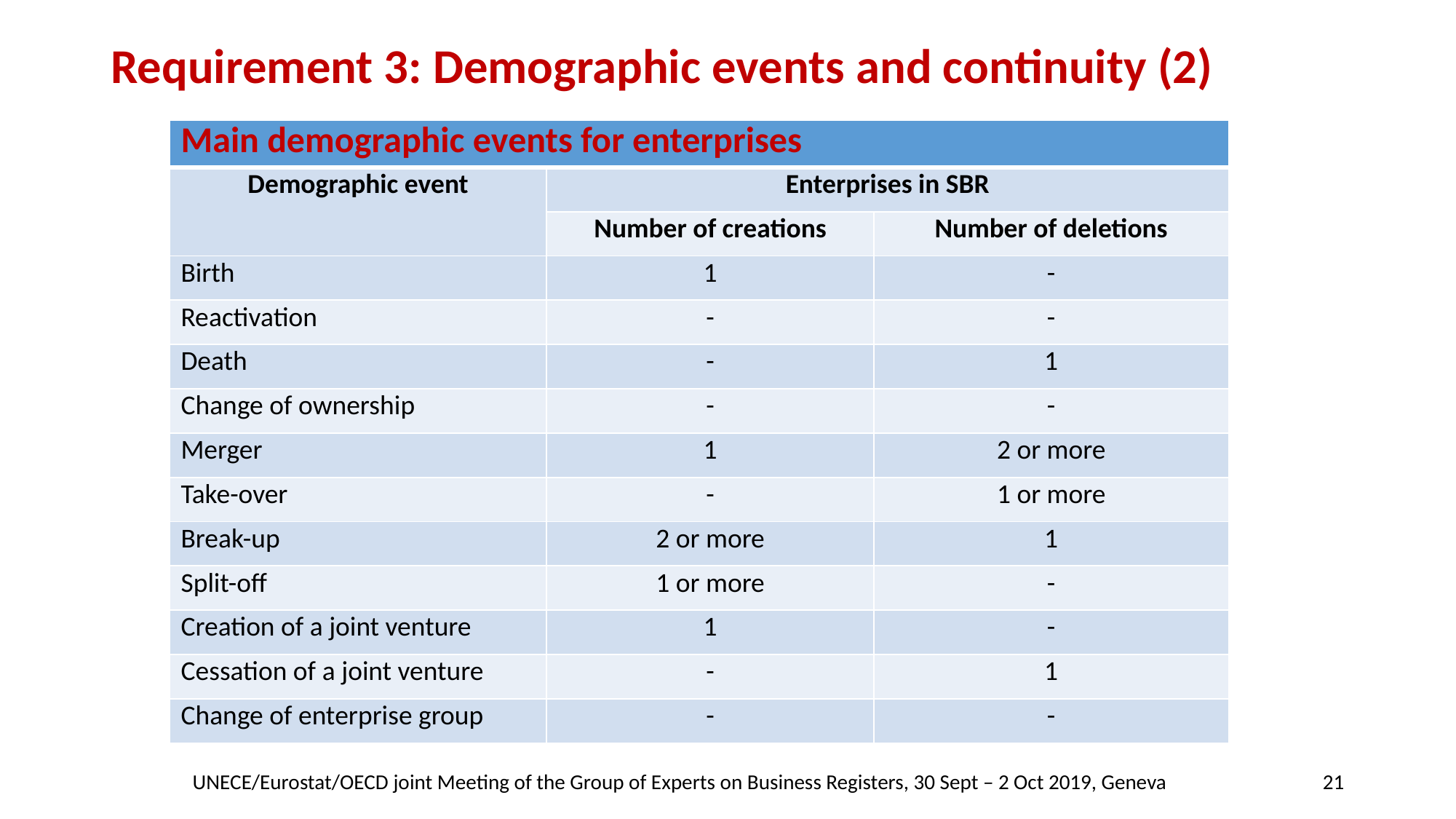

# Requirement 3: Demographic events and continuity (2)
| Main demographic events for enterprises |  |  |
| --- | --- | --- |
| Demographic event | Enterprises in SBR |  |
|  | Number of creations | Number of deletions |
| Birth | 1 | - |
| Reactivation | - | - |
| Death | - | 1 |
| Change of ownership | - | - |
| Merger | 1 | 2 or more |
| Take-over | - | 1 or more |
| Break-up | 2 or more | 1 |
| Split-off | 1 or more | - |
| Creation of a joint venture | 1 | - |
| Cessation of a joint venture | - | 1 |
| Change of enterprise group | - | - |
UNECE/Eurostat/OECD joint Meeting of the Group of Experts on Business Registers, 30 Sept – 2 Oct 2019, Geneva
21